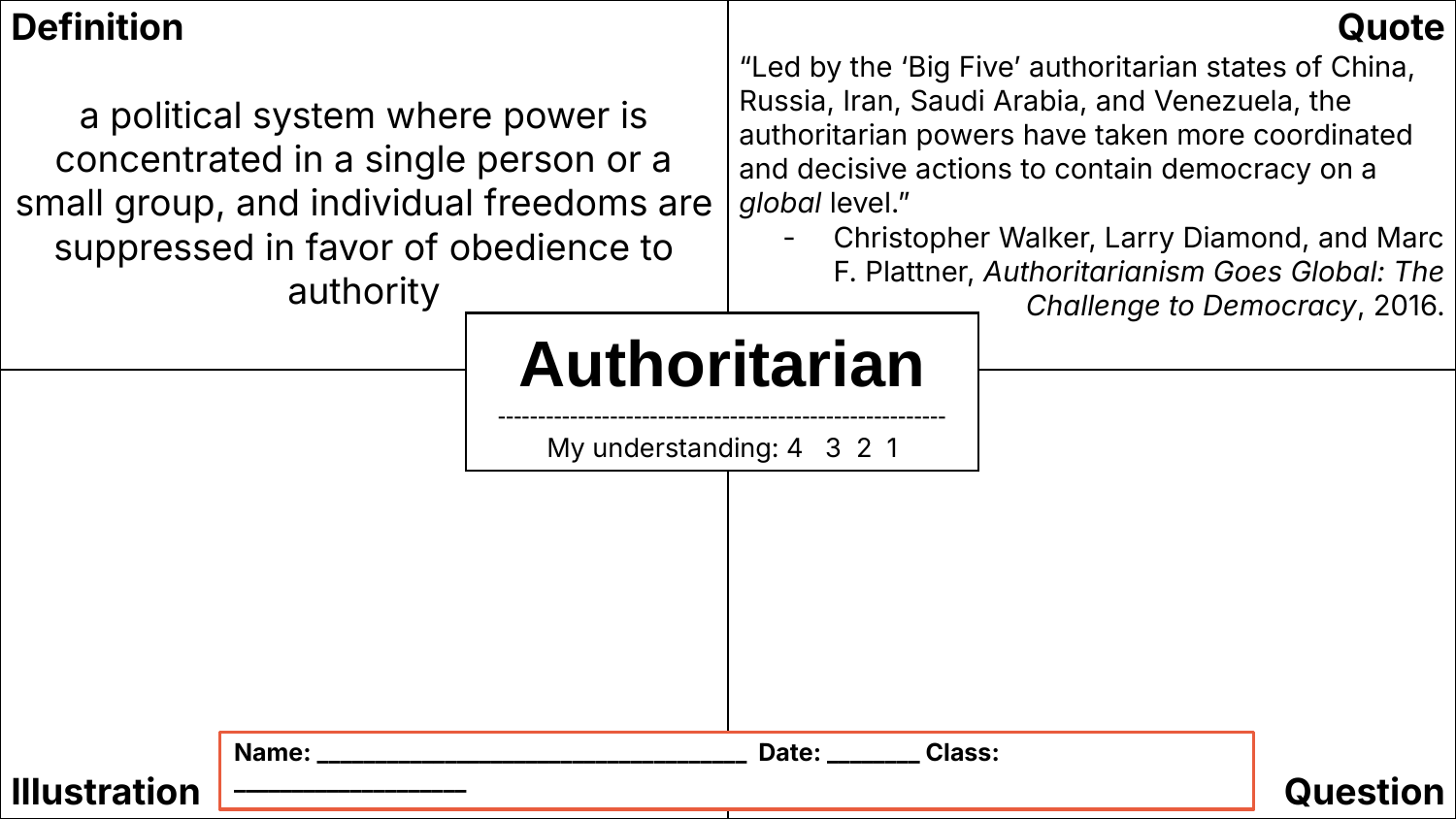

| Definition a political system where power is concentrated in a single person or a small group, and individual freedoms are suppressed in favor of obedience to authority | Quote “Led by the ‘Big Five’ authoritarian states of China, Russia, Iran, Saudi Arabia, and Venezuela, the authoritarian powers have taken more coordinated and decisive actions to contain democracy on a global level.” Christopher Walker, Larry Diamond, and Marc F. Plattner, Authoritarianism Goes Global: The Challenge to Democracy, 2016. |
| --- | --- |
| Illustration | Question |
Authoritarian
--------------------------------------------------------
My understanding: 4   3  2  1
Name: _____________________________________  Date: ________ Class: ____________________